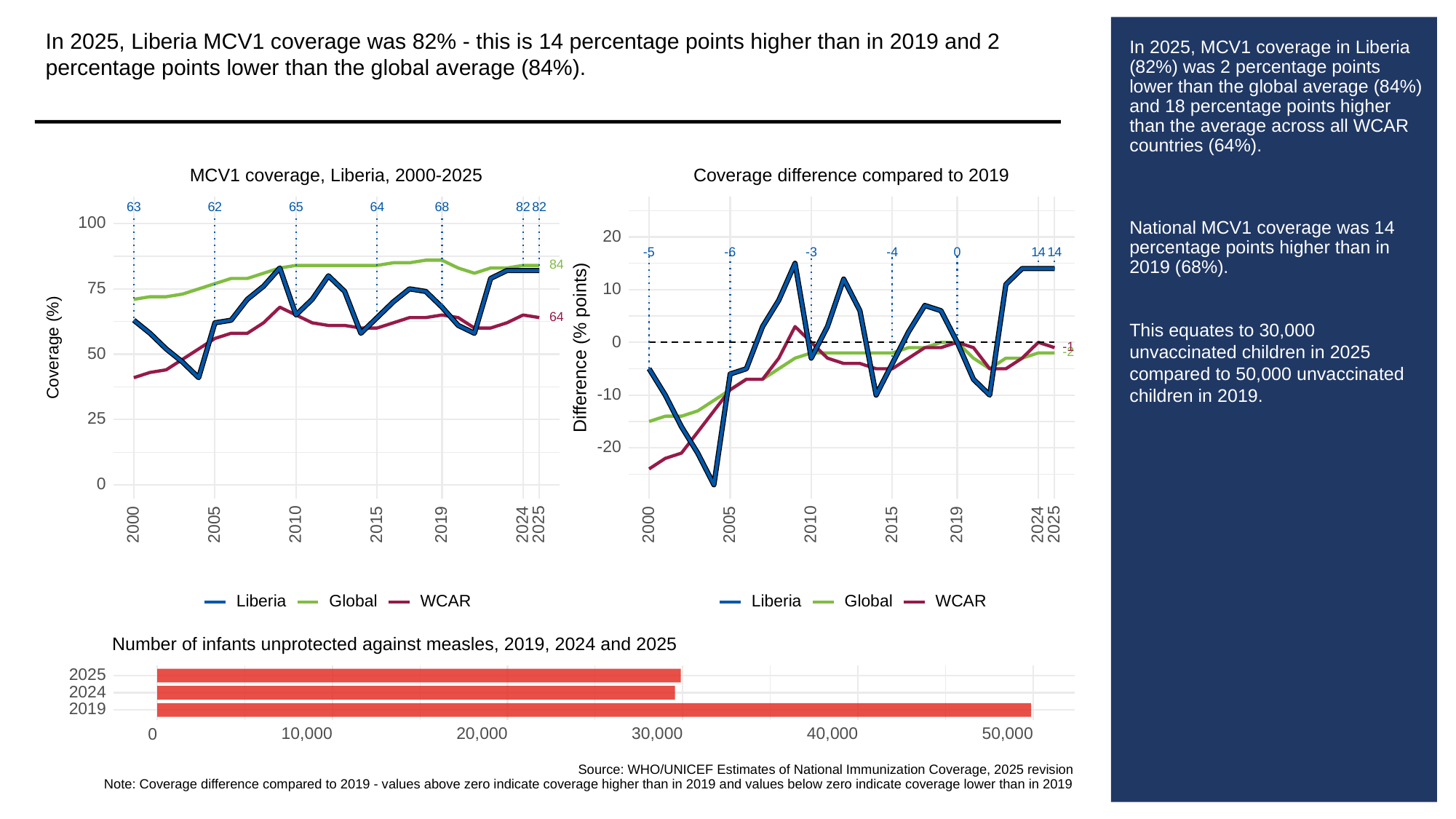

In 2025, Liberia MCV1 coverage was 82% - this is 14 percentage points higher than in 2019 and 2 percentage points lower than the global average (84%).
# In 2025, MCV1 coverage in Liberia (82%) was 2 percentage points lower than the global average (84%) and 18 percentage points higher than the average across all WCAR countries (64%).

National MCV1 coverage was 14 percentage points higher than in 2019 (68%).

This equates to 30,000 unvaccinated children in 2025 compared to 50,000 unvaccinated children in 2019.

MCV1 coverage, Liberia, 2000-2025
Coverage difference compared to 2019

63
62
65
64
68
82
82

100

20

-3
-6
0
14
14
-5
-4

84

75
10

64

0
Difference (% points)
Coverage (%)

-1
50
-2

-10

25

-20

0

2000
2005
2010
2015
2019
2024
2025
2000
2005
2010
2015
2019
2024
2025
Global
WCAR
Global
WCAR
Liberia
Liberia

Number of infants unprotected against measles, 2019, 2024 and 2025

2025

2024

2019

10,000
20,000
30,000
40,000
50,000
0
Source: WHO/UNICEF Estimates of National Immunization Coverage, 2025 revision
Note: Coverage difference compared to 2019 - values above zero indicate coverage higher than in 2019 and values below zero indicate coverage lower than in 2019